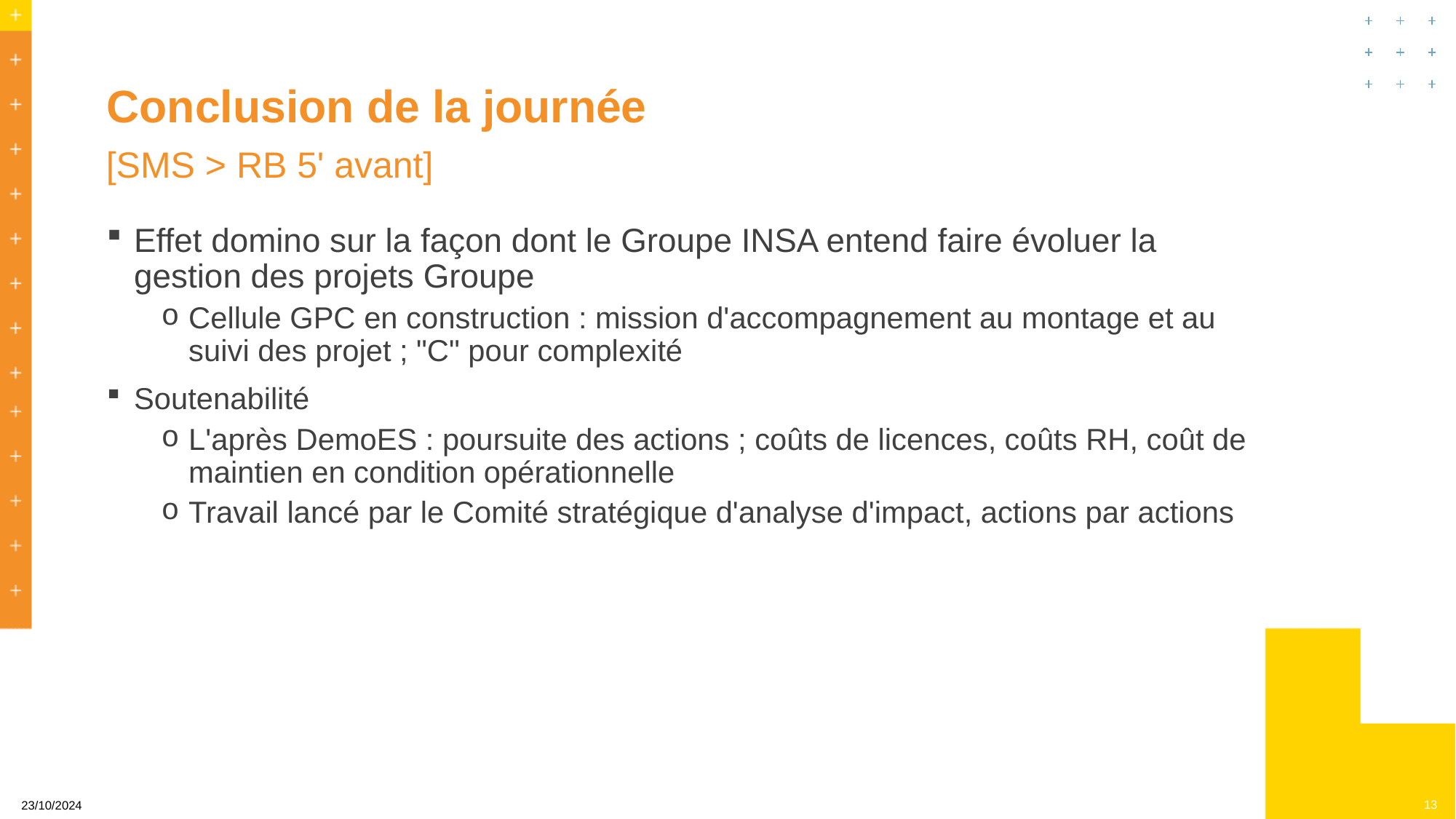

# Conclusion de la journée

[SMS > RB 5' avant]

Effet domino sur la façon dont le Groupe INSA entend faire évoluer la gestion des projets Groupe
Cellule GPC en construction : mission d'accompagnement au montage et au suivi des projet ; "C" pour complexité
Soutenabilité
L'après DemoES : poursuite des actions ; coûts de licences, coûts RH, coût de maintien en condition opérationnelle
Travail lancé par le Comité stratégique d'analyse d'impact, actions par actions
13
23/10/2024